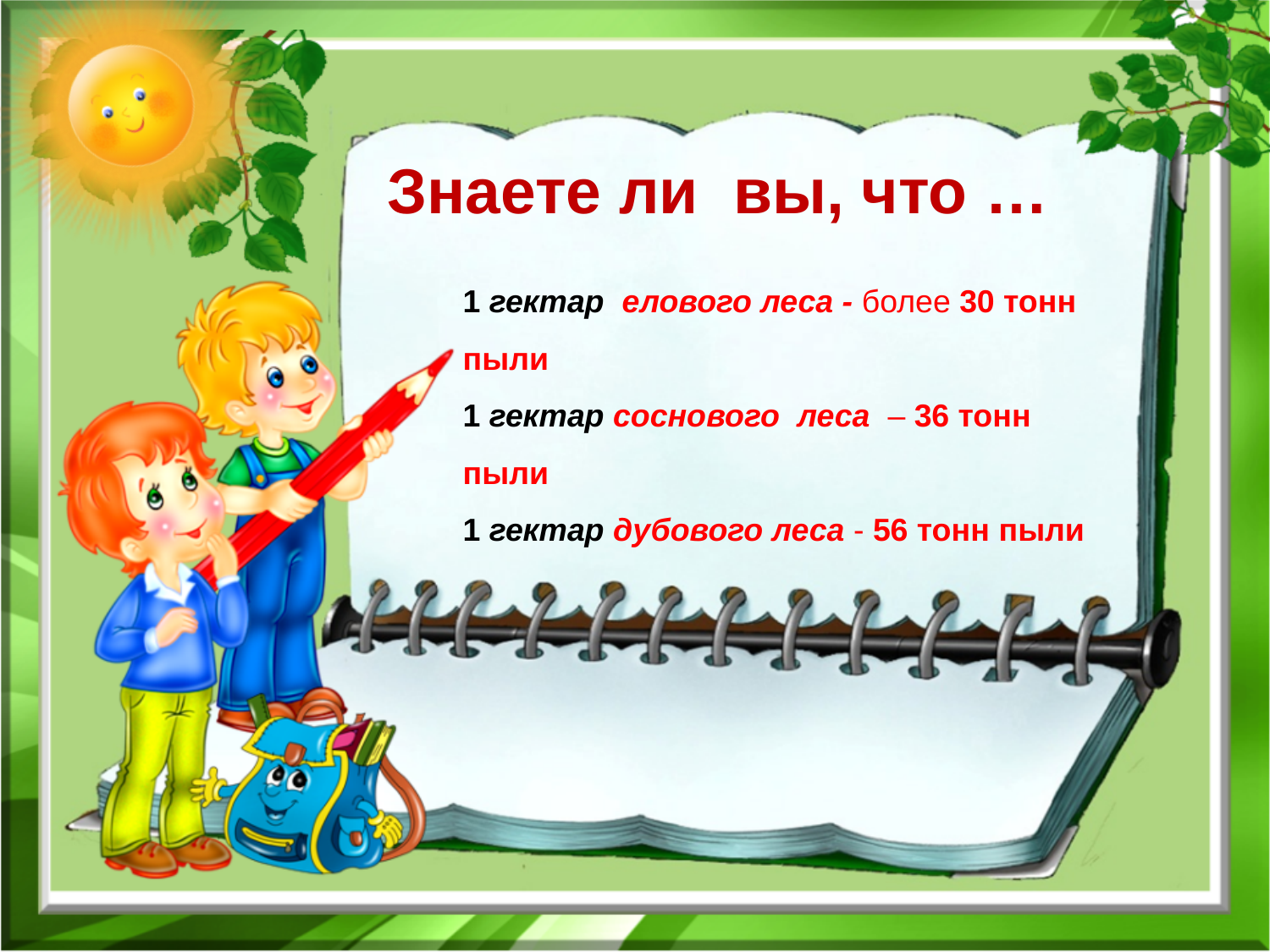

Знаете ли  вы, что …
1 гектар  елового леса - более 30 тонн  пыли
1 гектар соснового  леса  – 36 тонн  пыли
1 гектар дубового леса - 56 тонн пыли